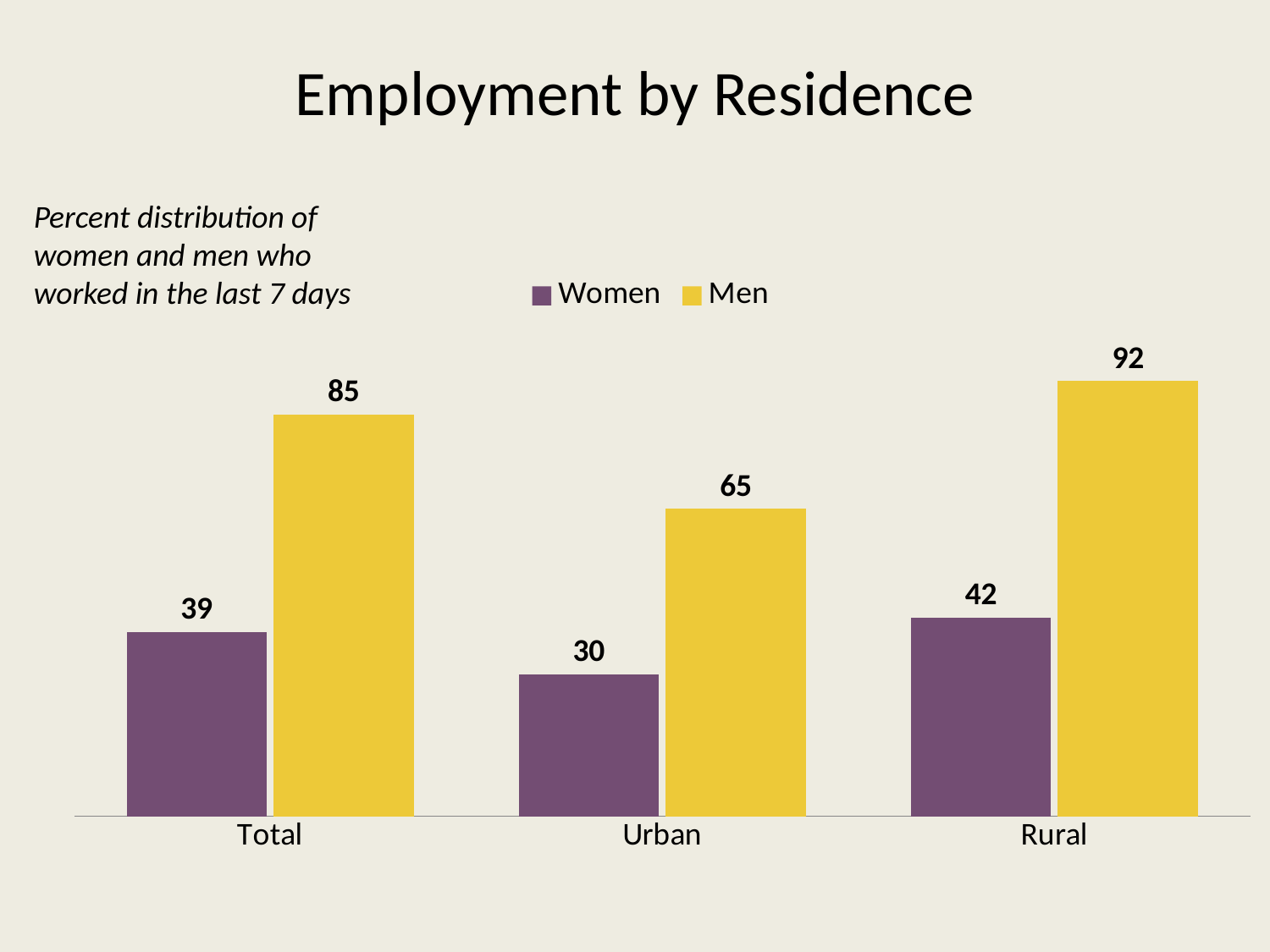

# Employment by Residence
Percent distribution of women and men who worked in the last 7 days

### Chart

| Category | Women | Men |
|---|---|---|
| Total | 39.0 | 85.0 |
| Urban | 30.0 | 65.0 |
| Rural | 42.0 | 92.0 |